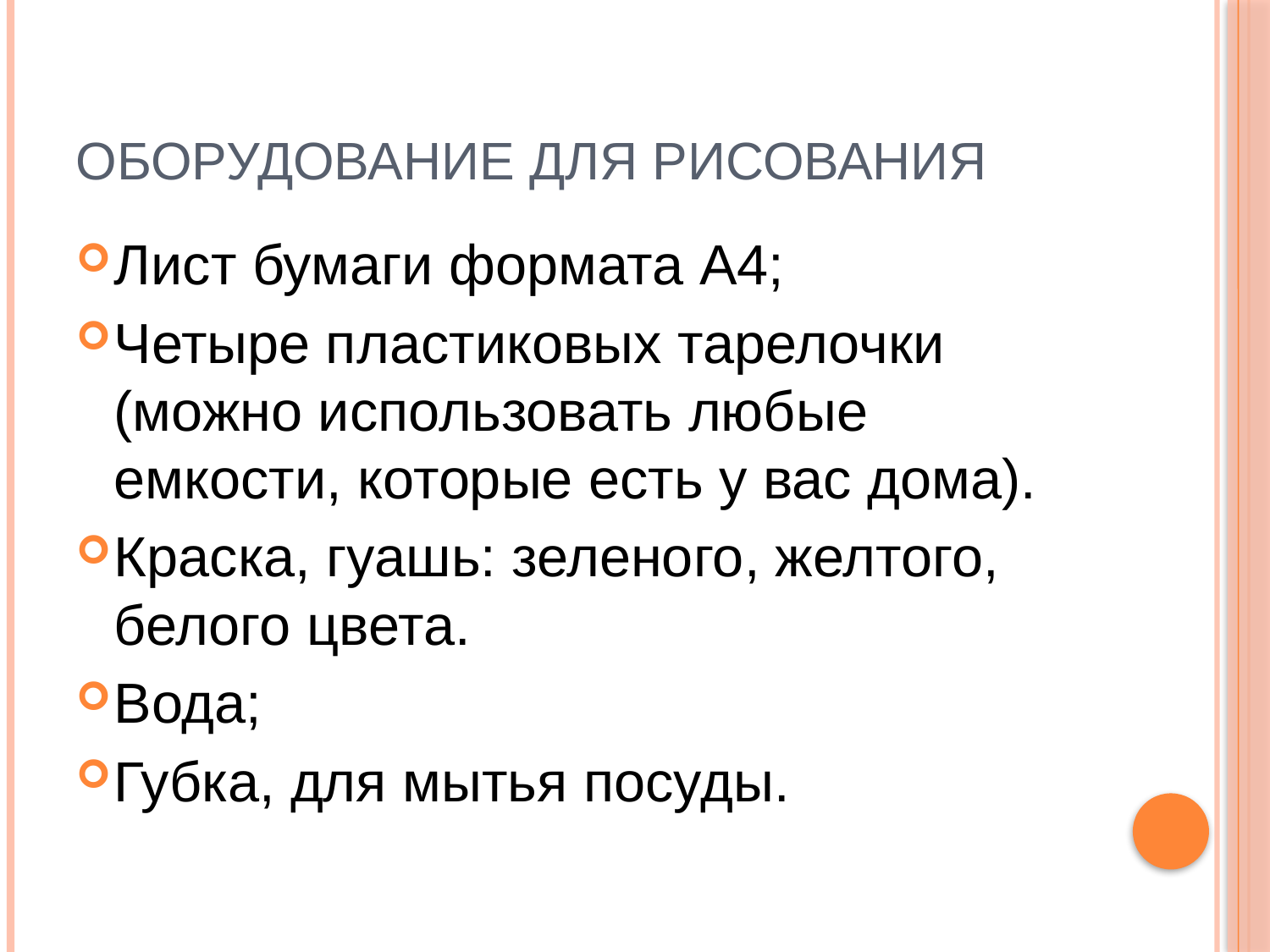

# Оборудование для рисования
Лист бумаги формата А4;
Четыре пластиковых тарелочки (можно использовать любые емкости, которые есть у вас дома).
Краска, гуашь: зеленого, желтого, белого цвета.
Вода;
Губка, для мытья посуды.